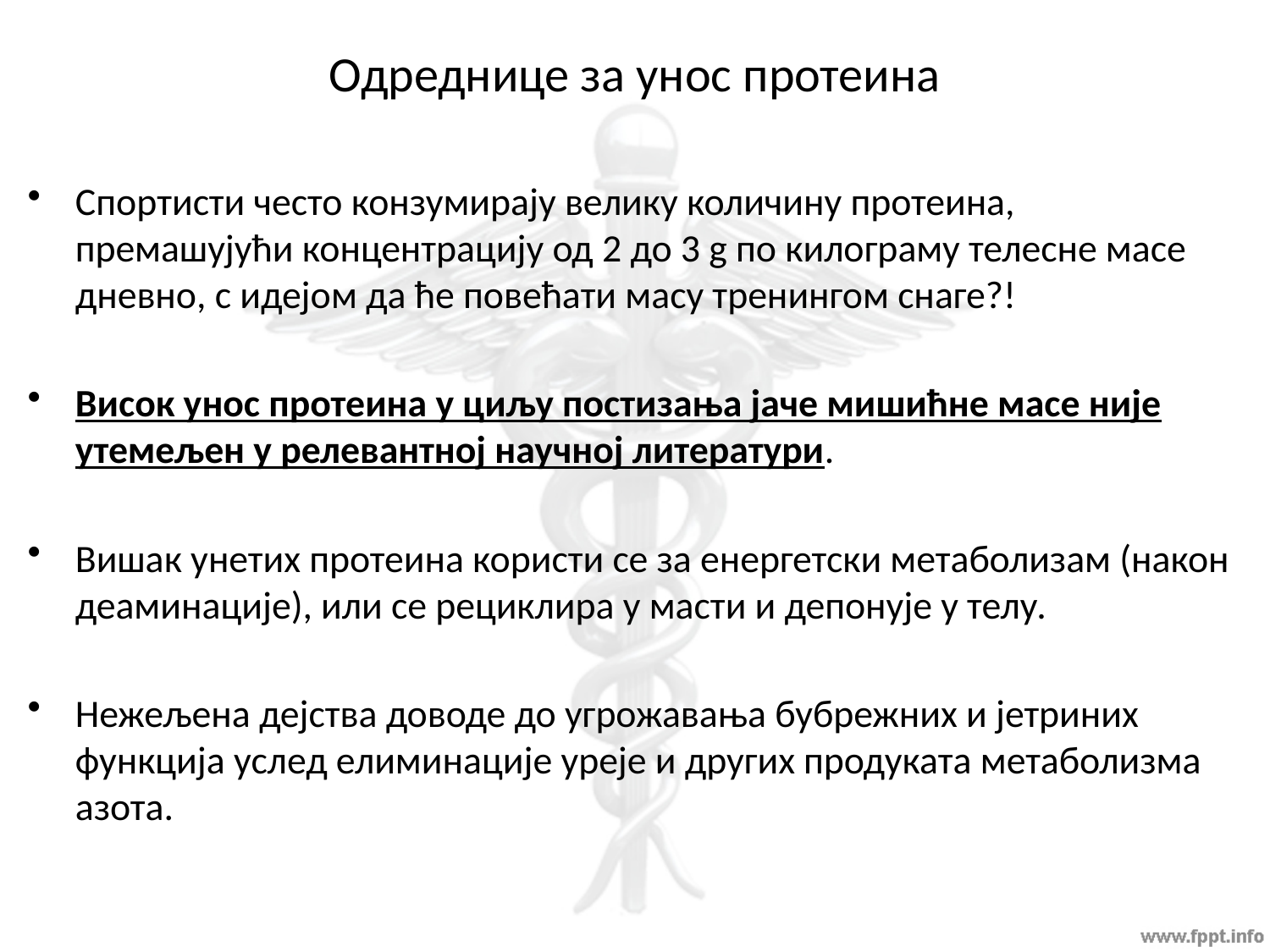

# Одреднице за унос протеина

Спортисти често конзумирају велику количину протеина, премашујући концентрацију од 2 до 3 g по килограму телесне масе дневно, с идејом да ће повећати масу тренингом снаге?!

Висок унос протеина у циљу постизања јаче мишићне масе није утемељен у релевантној научној литератури.

Вишак унетих протеина користи се за енергетски метаболизам (након деаминације), или се рециклира у масти и депонује у телу.

Нежељена дејства доводе до угрожавања бубрежних и јетриних функција услед елиминације уреје и других продуката метаболизма азота.